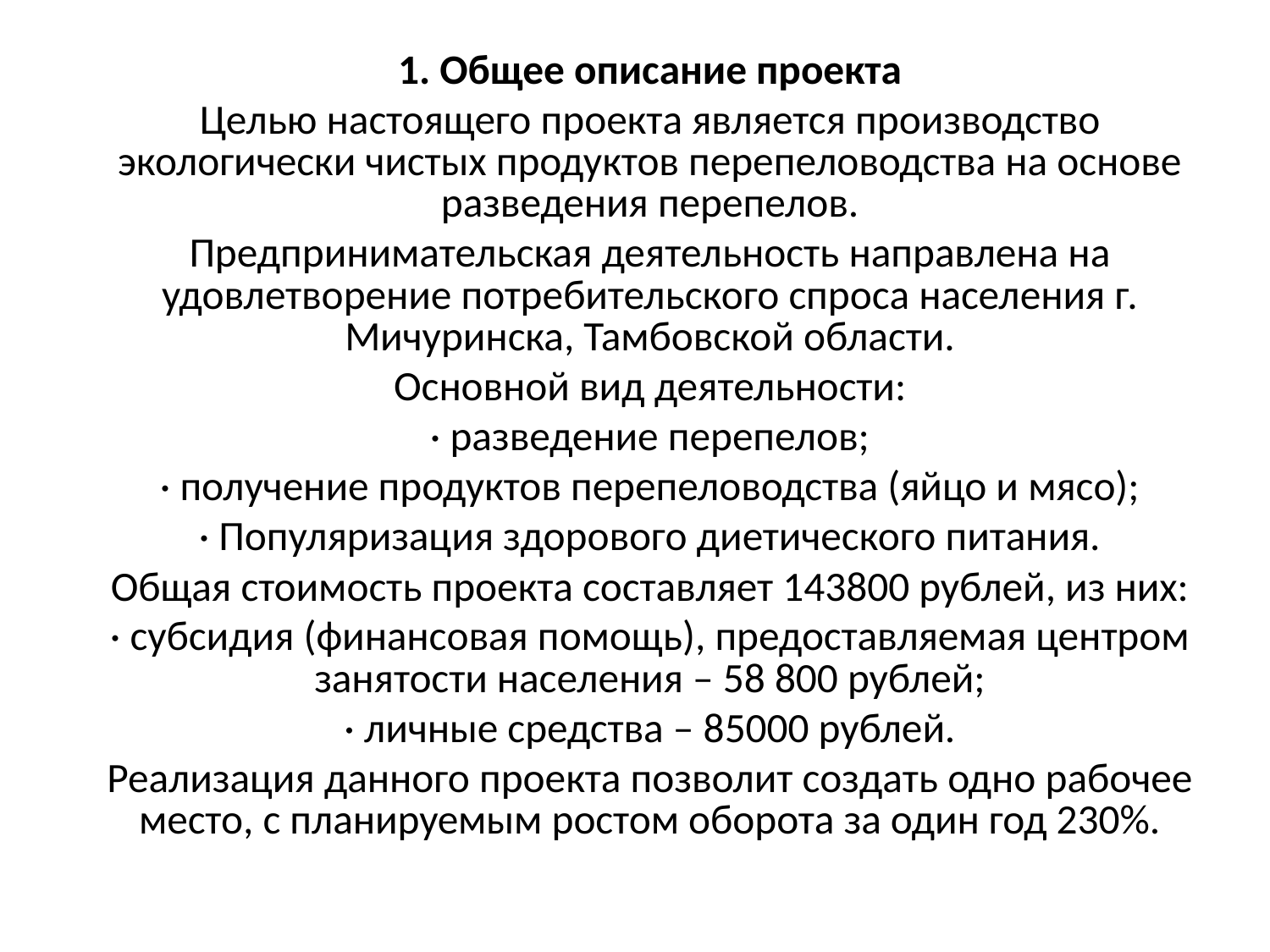

1. Общее описание проекта
Целью настоящего проекта является производство экологически чистых продуктов перепеловодства на основе разведения перепелов.
Предпринимательская деятельность направлена на удовлетворение потребительского спроса населения г. Мичуринска, Тамбовской области.
Основной вид деятельности:
· разведение перепелов;
· получение продуктов перепеловодства (яйцо и мясо);
· Популяризация здорового диетического питания.
Общая стоимость проекта составляет 143800 рублей, из них:
· субсидия (финансовая помощь), предоставляемая центром занятости населения – 58 800 рублей;
· личные средства – 85000 рублей.
Реализация данного проекта позволит создать одно рабочее место, с планируемым ростом оборота за один год 230%.

#